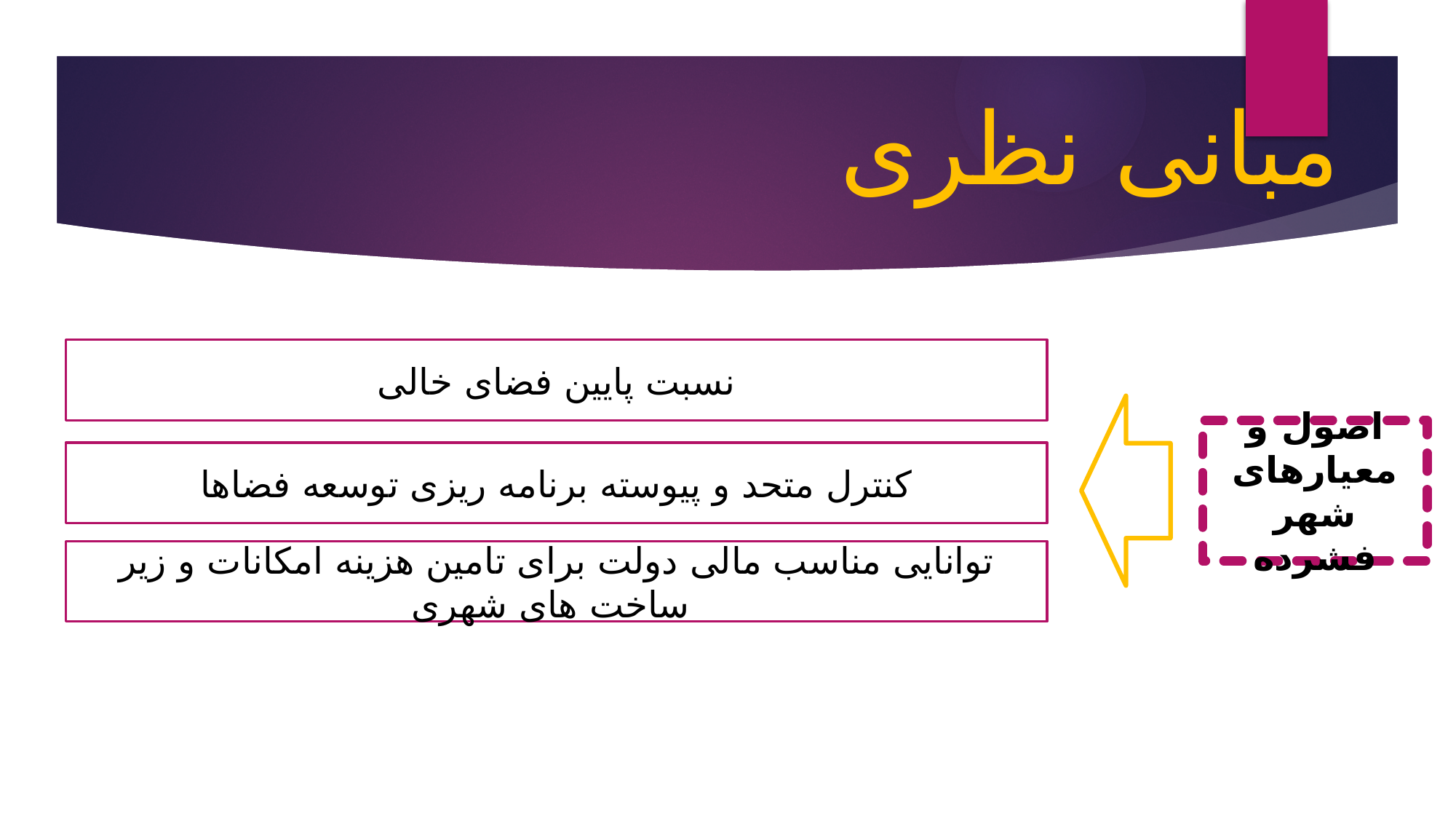

مبانی نظری
نسبت پایین فضای خالی

اصول و معیارهای شهر فشرده
کنترل متحد و پیوسته برنامه ریزی توسعه فضاها
توانایی مناسب مالی دولت برای تامین هزینه امکانات و زیر ساخت های شهری